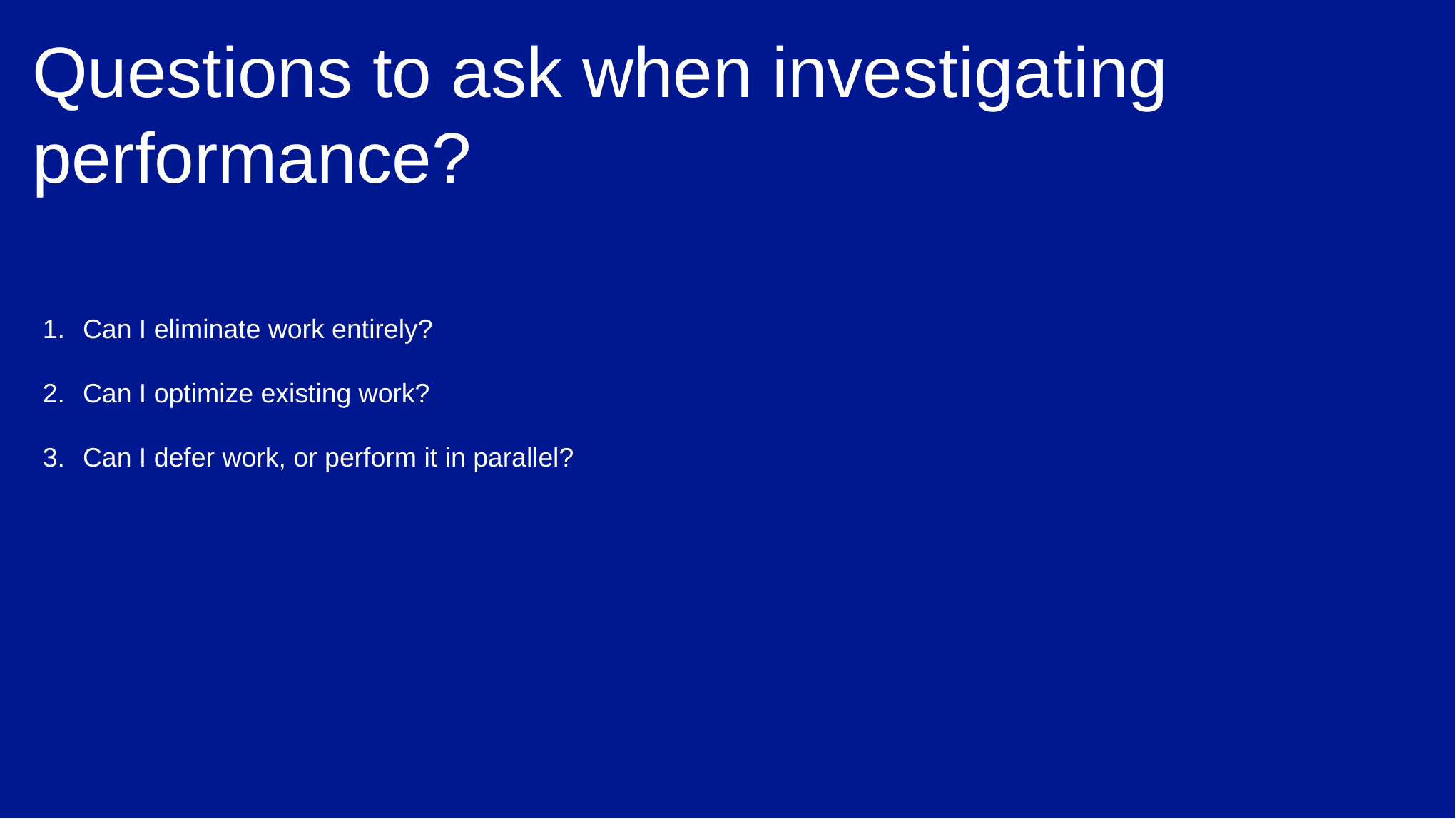

# Questions to ask when investigating performance?
Can I eliminate work entirely?

Can I optimize existing work?

Can I defer work, or perform it in parallel?